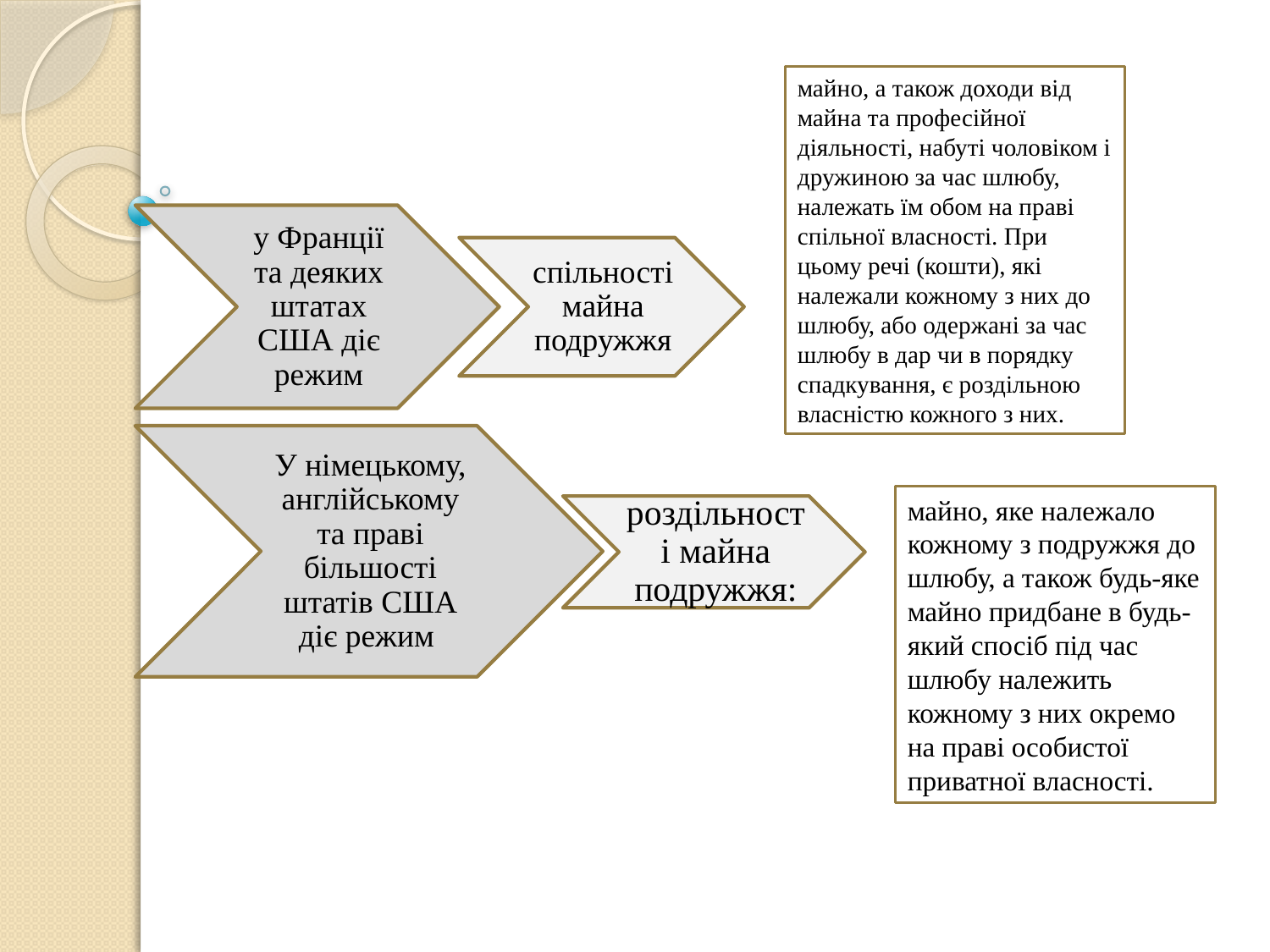

у Франції та деяких штатах США діє режим
спільності майна подружжя
У німецькому, англійському та праві більшості штатів США діє режим
роздільності майна подружжя:
майно, а також доходи від майна та професійної діяльності, набуті чоловіком і дружиною за час шлюбу, належать їм обом на праві спільної власності. При цьому речі (кошти), які належали кожному з них до шлюбу, або одержані за час шлюбу в дар чи в порядку спадкування, є роздільною власністю кожного з них.
майно, яке належало кожному з подружжя до шлюбу, а також будь-яке майно придбане в будь-який спосіб під час шлюбу належить кожному з них окремо на праві особистої приватної власності.